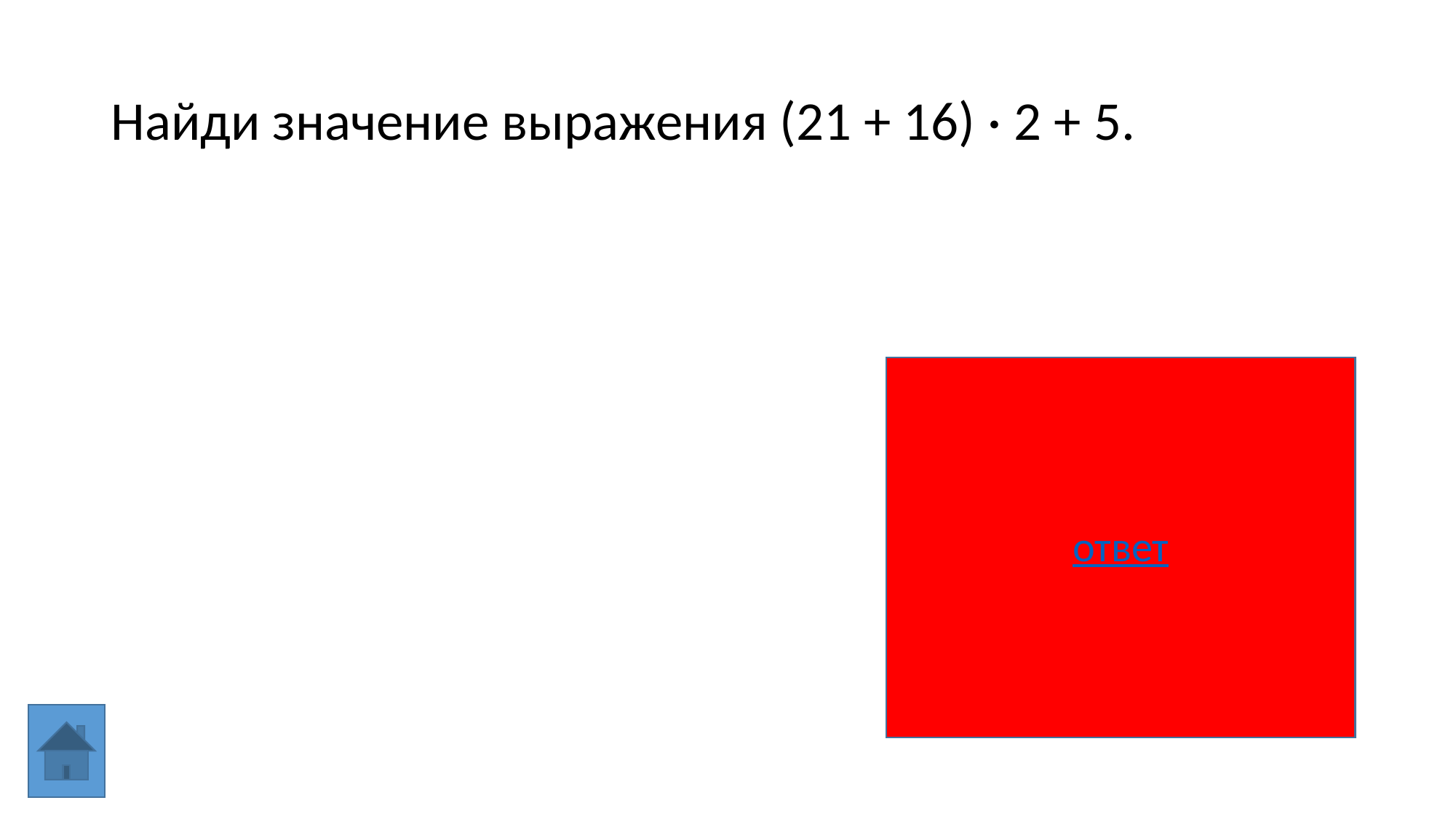

# Найди значение выражения (21 + 16) · 2 + 5.
ответ